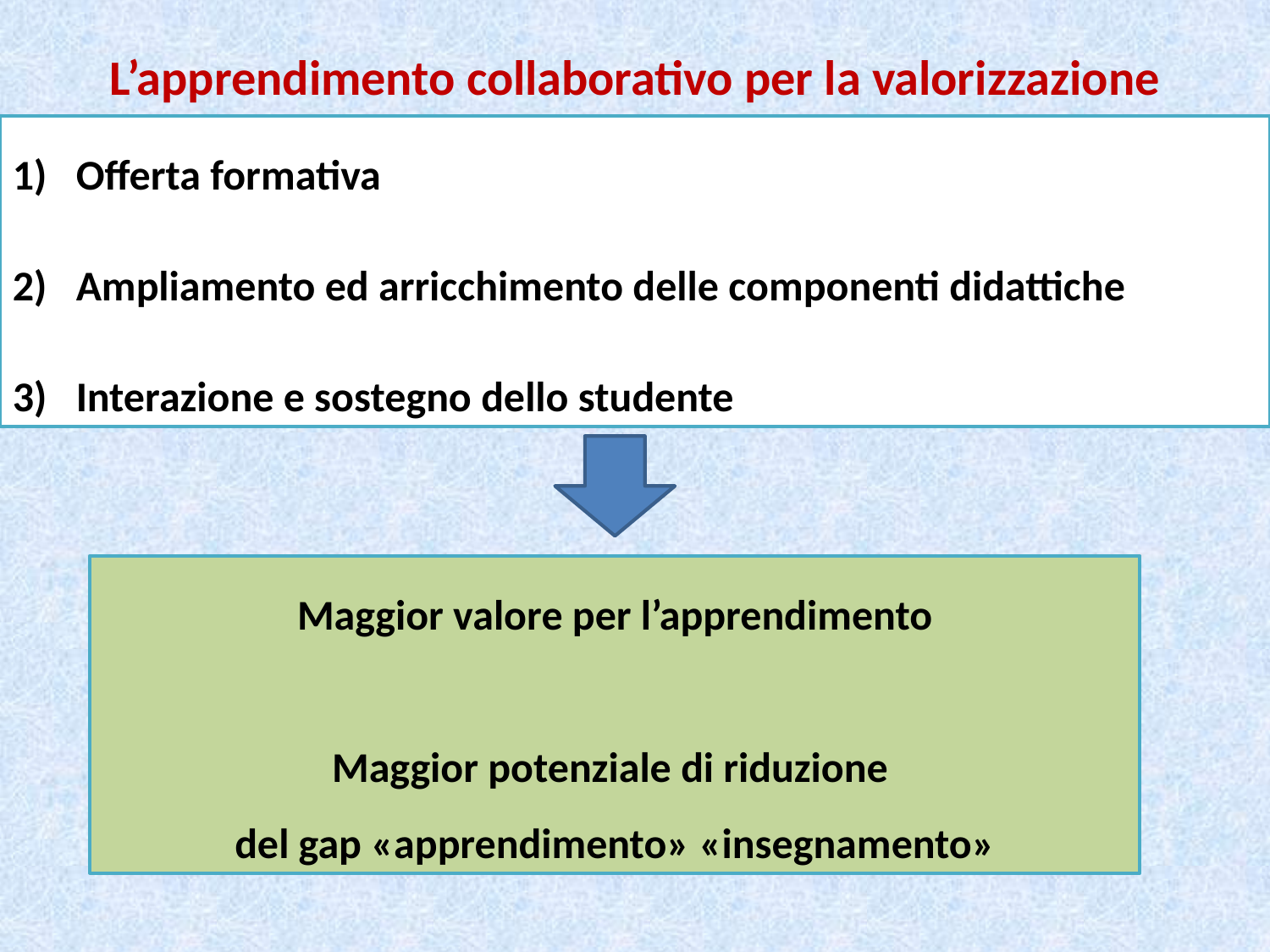

L’apprendimento collaborativo per la valorizzazione
Offerta formativa

Ampliamento ed arricchimento delle componenti didattiche

Interazione e sostegno dello studente

Maggior valore per l’apprendimento

Maggior potenziale di riduzione
del gap «apprendimento» «insegnamento»